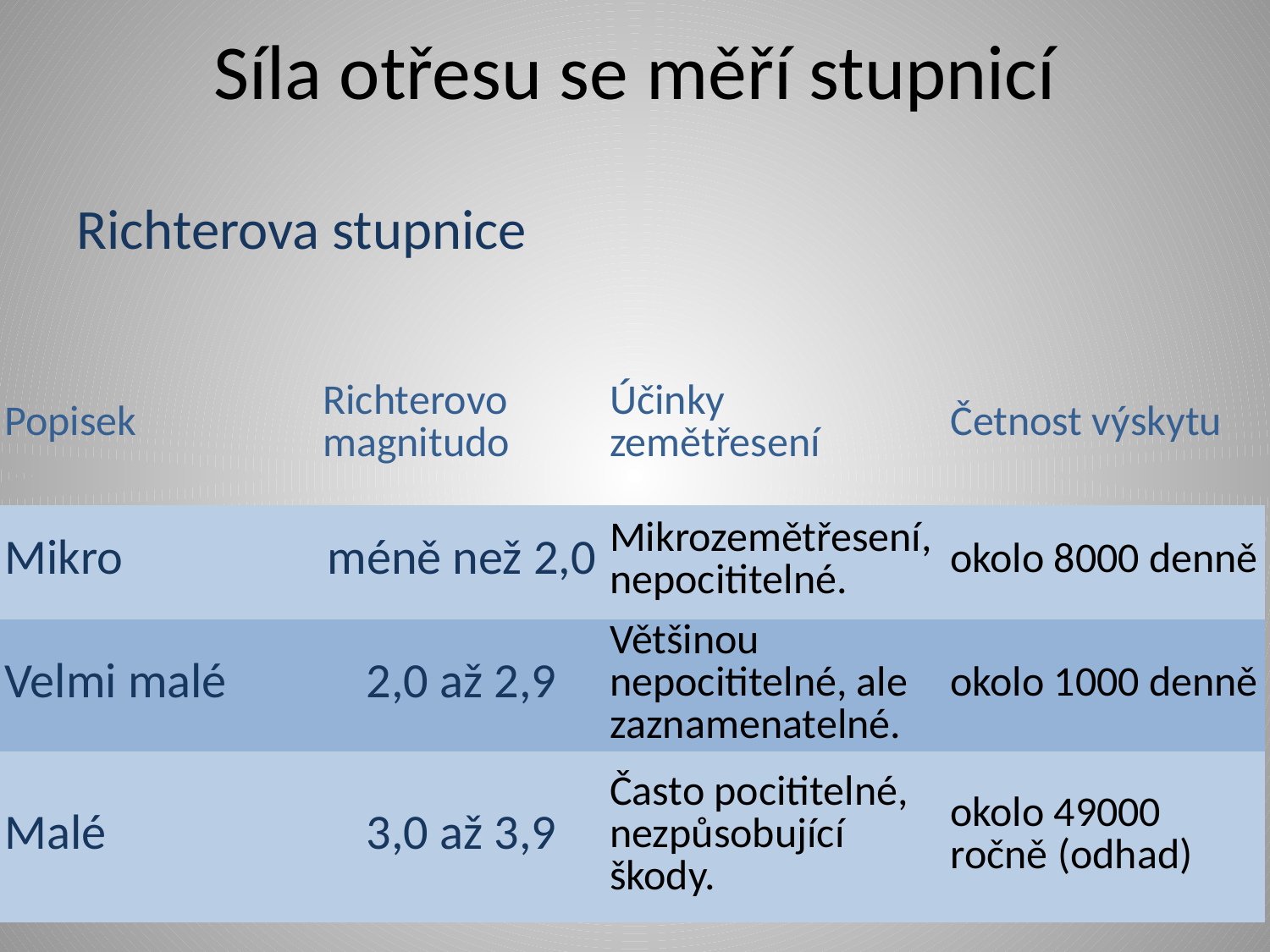

# Síla otřesu se měří stupnicí
Richterova stupnice

| Popisek | Richterovo magnitudo | Účinky zemětřesení | Četnost výskytu |
| --- | --- | --- | --- |
| Mikro | méně než 2,0 | Mikrozemětřesení, nepocititelné. | okolo 8000 denně |
| Velmi malé | 2,0 až 2,9 | Většinou nepocititelné, ale zaznamenatelné. | okolo 1000 denně |
| Malé | 3,0 až 3,9 | Často pocititelné, nezpůsobující škody. | okolo 49000 ročně (odhad) |